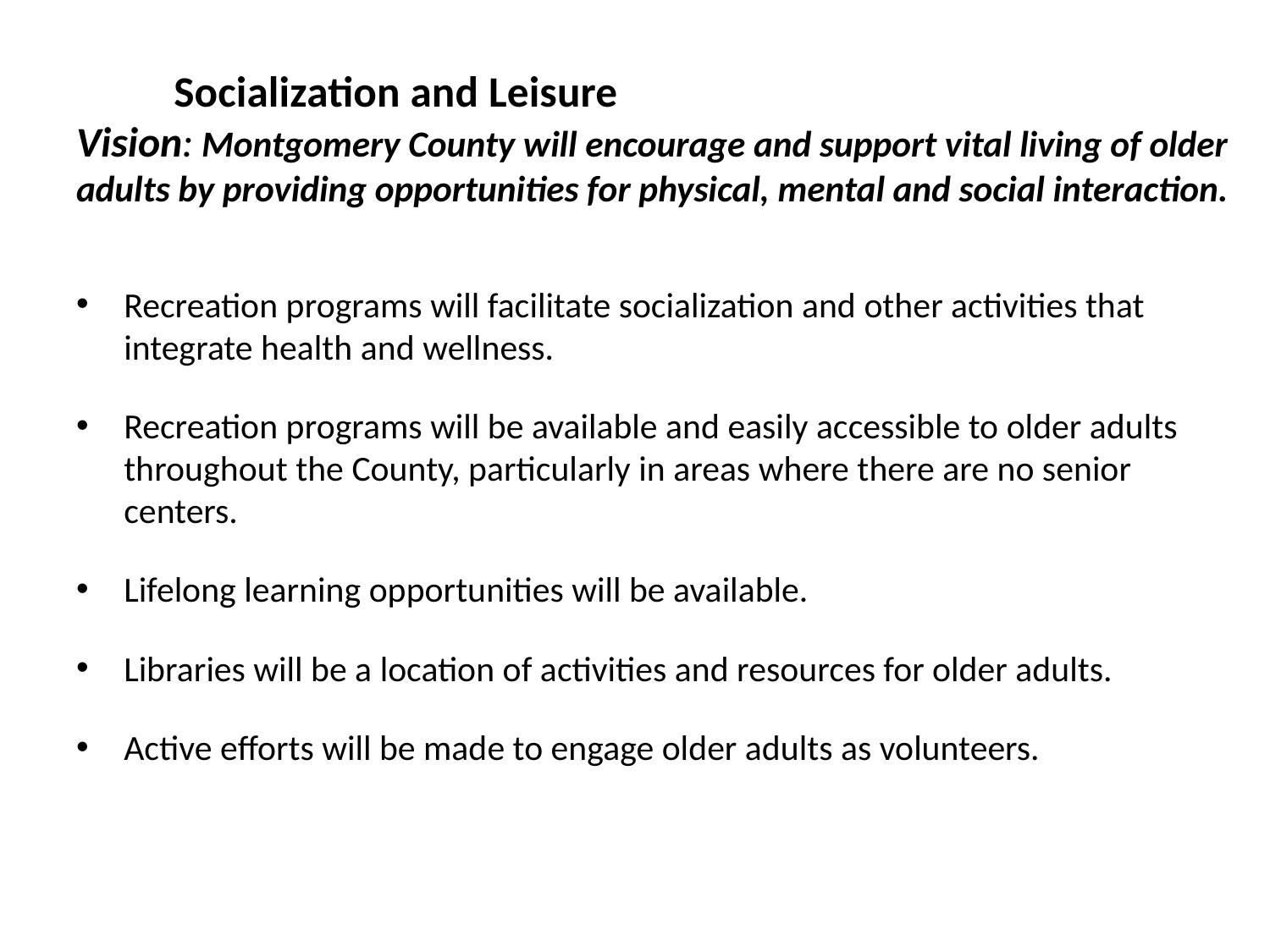

# Socialization and Leisure Vision: Montgomery County will encourage and support vital living of older adults by providing opportunities for physical, mental and social interaction.

Recreation programs will facilitate socialization and other activities that integrate health and wellness.

Recreation programs will be available and easily accessible to older adults throughout the County, particularly in areas where there are no senior centers.

Lifelong learning opportunities will be available.

Libraries will be a location of activities and resources for older adults.

Active efforts will be made to engage older adults as volunteers.